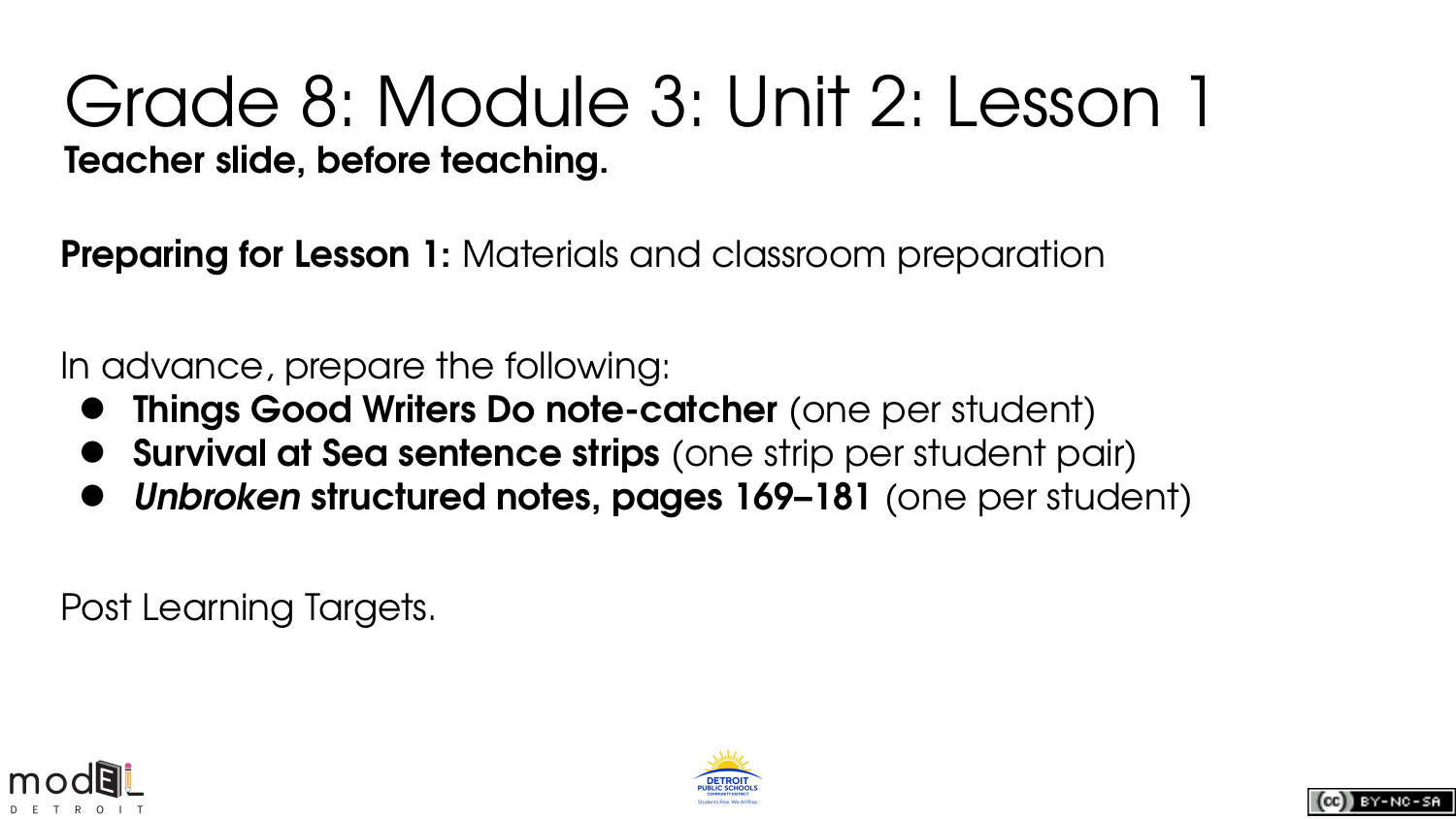

Grade 8: Module 3: Unit 2: Lesson 1
Teacher slide, before teaching.

Preparing for Lesson 1: Materials and classroom preparation

In advance, prepare the following:
Things Good Writers Do note-catcher (one per student)
Survival at Sea sentence strips (one strip per student pair)
Unbroken structured notes, pages 169–181 (one per student)

Post Learning Targets.